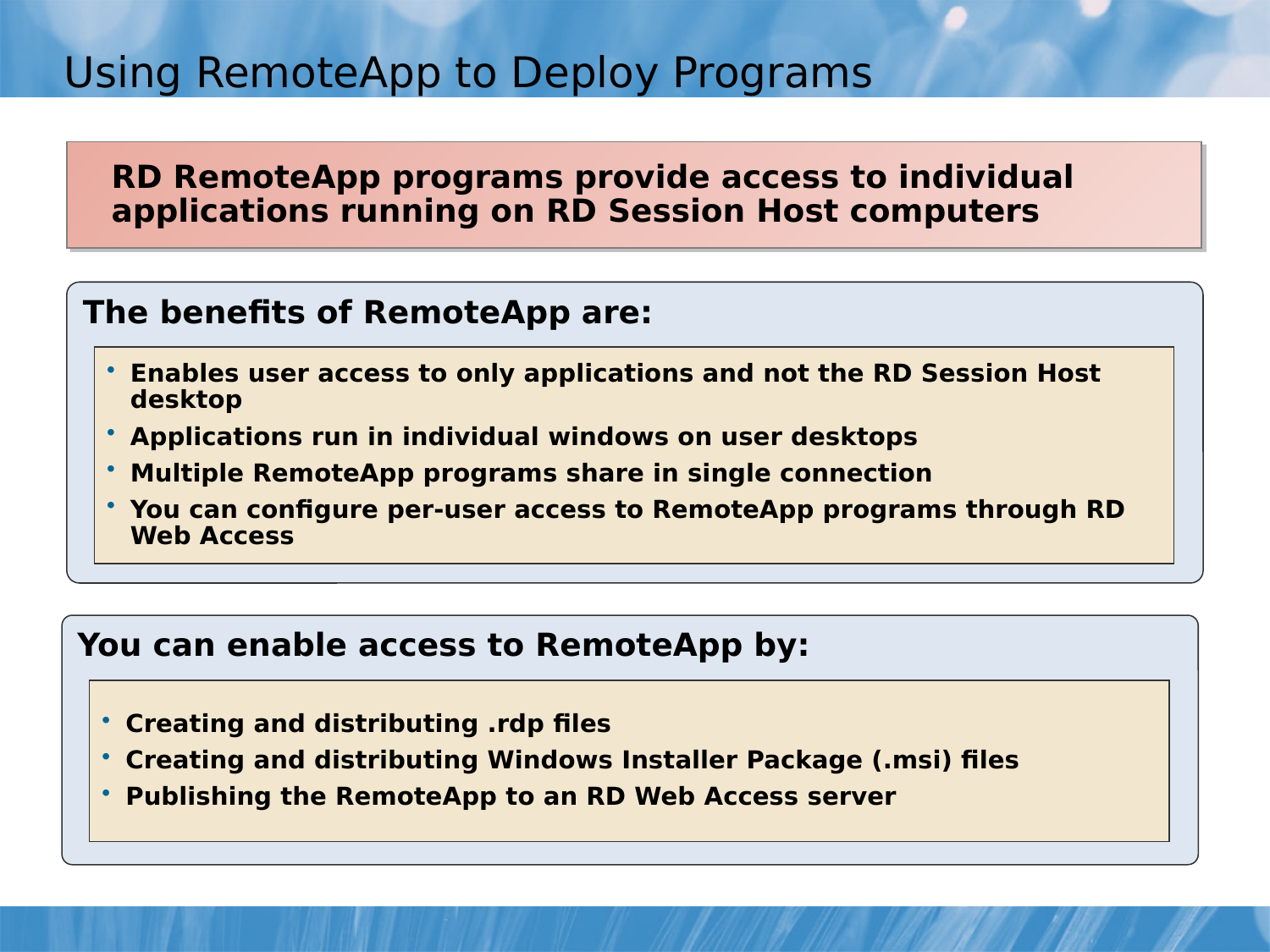

Using RemoteApp to Deploy Programs
RD RemoteApp programs provide access to individual applications running on RD Session Host computers
The benefits of RemoteApp are:
Enables user access to only applications and not the RD Session Host desktop
Applications run in individual windows on user desktops
Multiple RemoteApp programs share in single connection
You can configure per-user access to RemoteApp programs through RD Web Access
You can enable access to RemoteApp by:
Creating and distributing .rdp files
Creating and distributing Windows Installer Package (.msi) files
Publishing the RemoteApp to an RD Web Access server